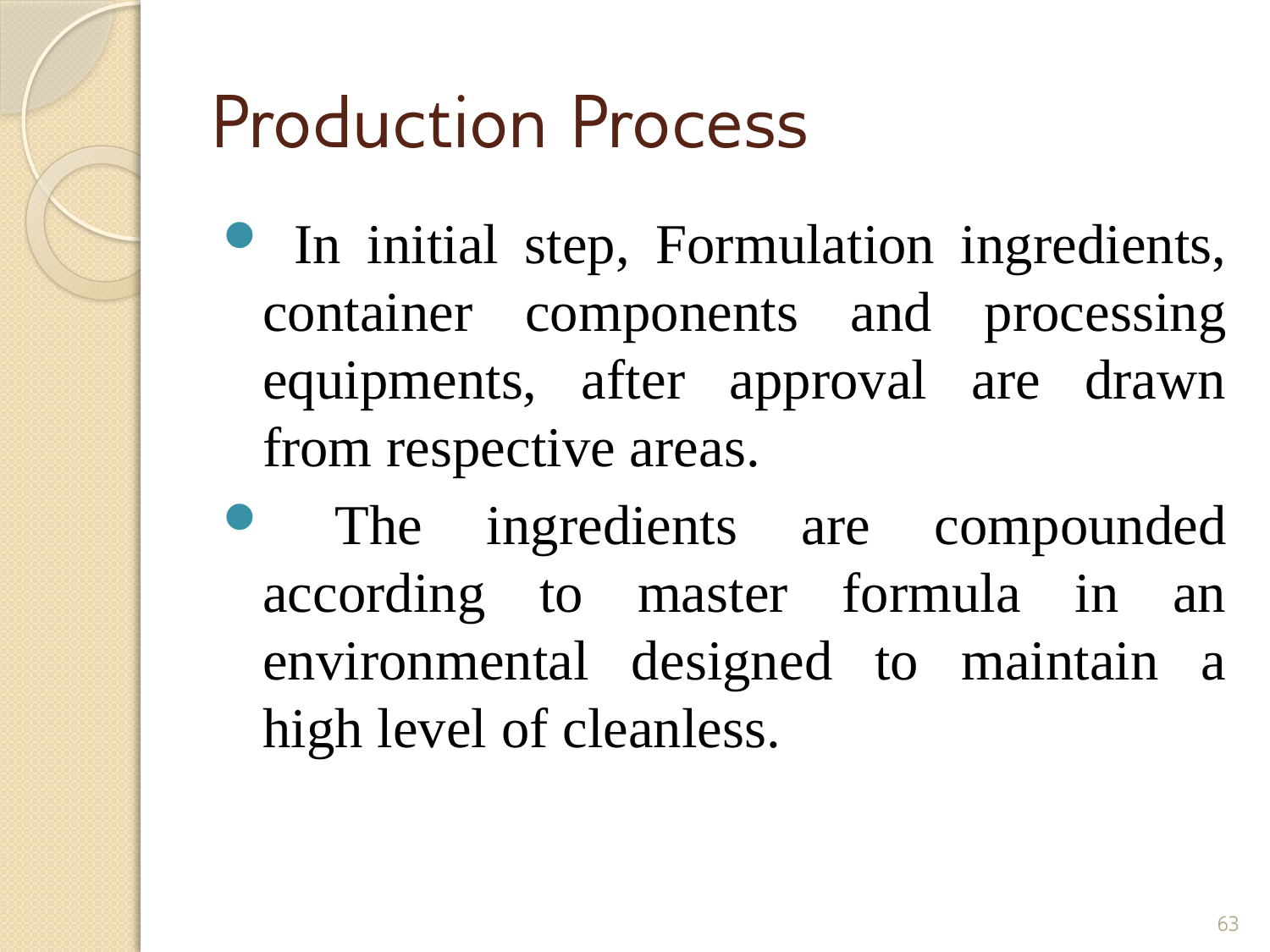

# Production Process
 In initial step, Formulation ingredients, container components and processing equipments, after approval are drawn from respective areas.
 The ingredients are compounded according to master formula in an environmental designed to maintain a high level of cleanless.
63